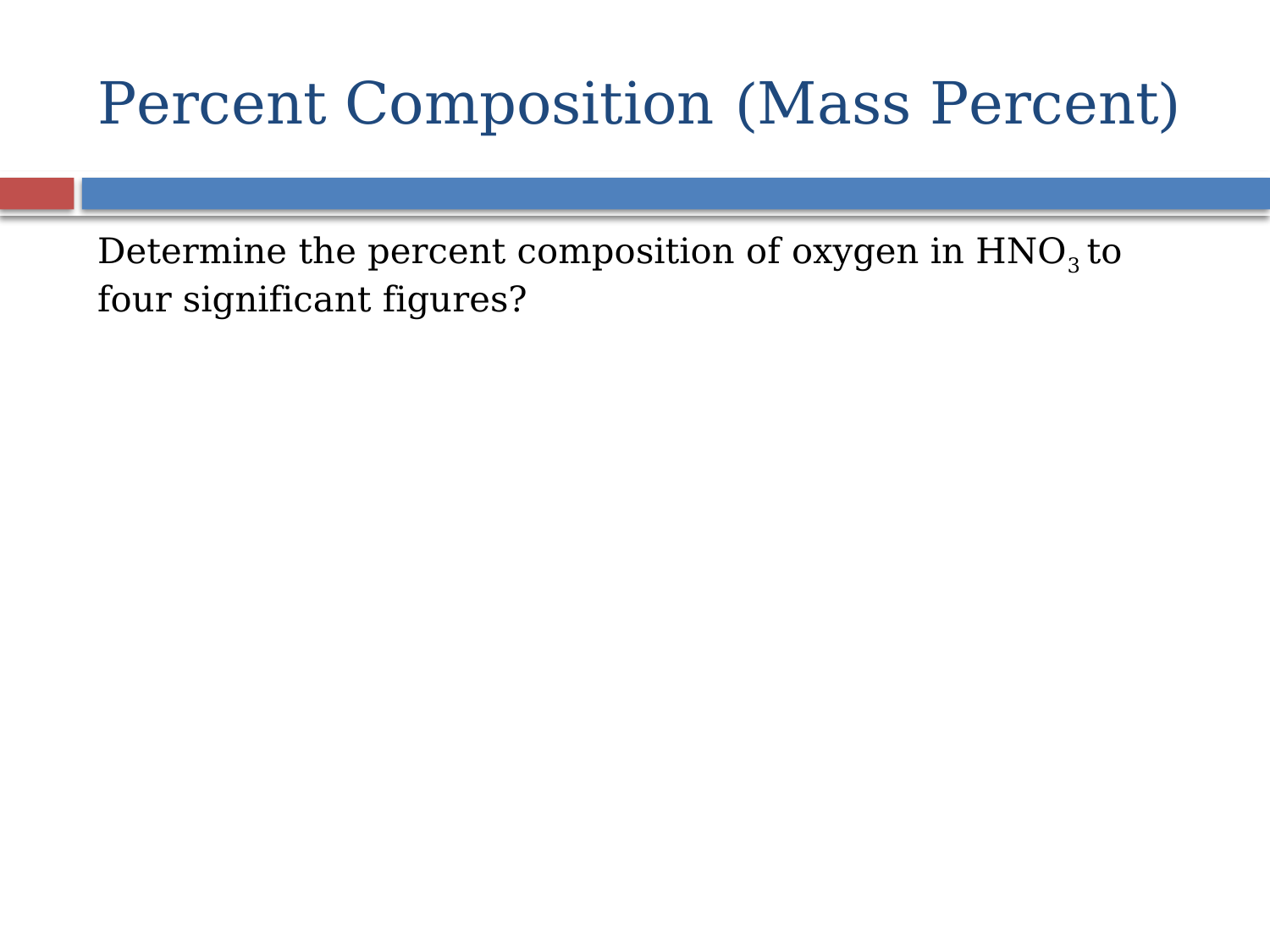

# Percent Composition (Mass Percent)
Determine the percent composition of oxygen in HNO3 to four significant figures?